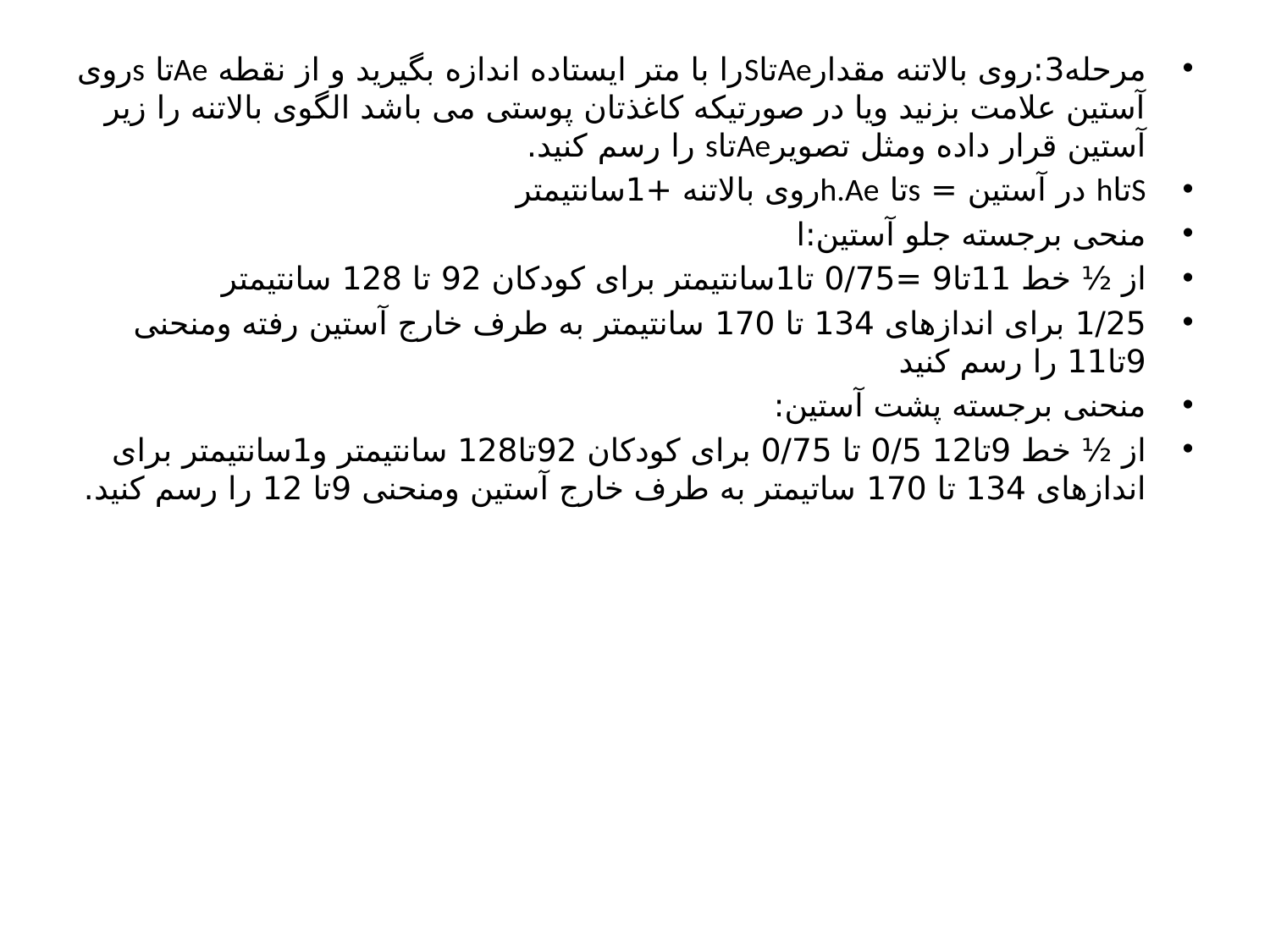

مرحله3:روی بالاتنه مقدارAeتاSرا با متر ایستاده اندازه بگیرید و از نقطه Aeتا sروی آستین علامت بزنید ویا در صورتیکه کاغذتان پوستی می باشد الگوی بالاتنه را زیر آستین قرار داده ومثل تصویرAeتاs را رسم کنید.
Sتاh در آستین = sتا h.Aeروی بالاتنه +1سانتیمتر
منحی برجسته جلو آستین:ا
از ½ خط 11تا9 =0/75 تا1سانتیمتر برای کودکان 92 تا 128 سانتیمتر
1/25 برای اندازهای 134 تا 170 سانتیمتر به طرف خارج آستین رفته ومنحنی 9تا11 را رسم کنید
منحنی برجسته پشت آستین:
از ½ خط 9تا12 0/5 تا 0/75 برای کودکان 92تا128 سانتیمتر و1سانتیمتر برای اندازهای 134 تا 170 ساتیمتر به طرف خارج آستین ومنحنی 9تا 12 را رسم کنید.